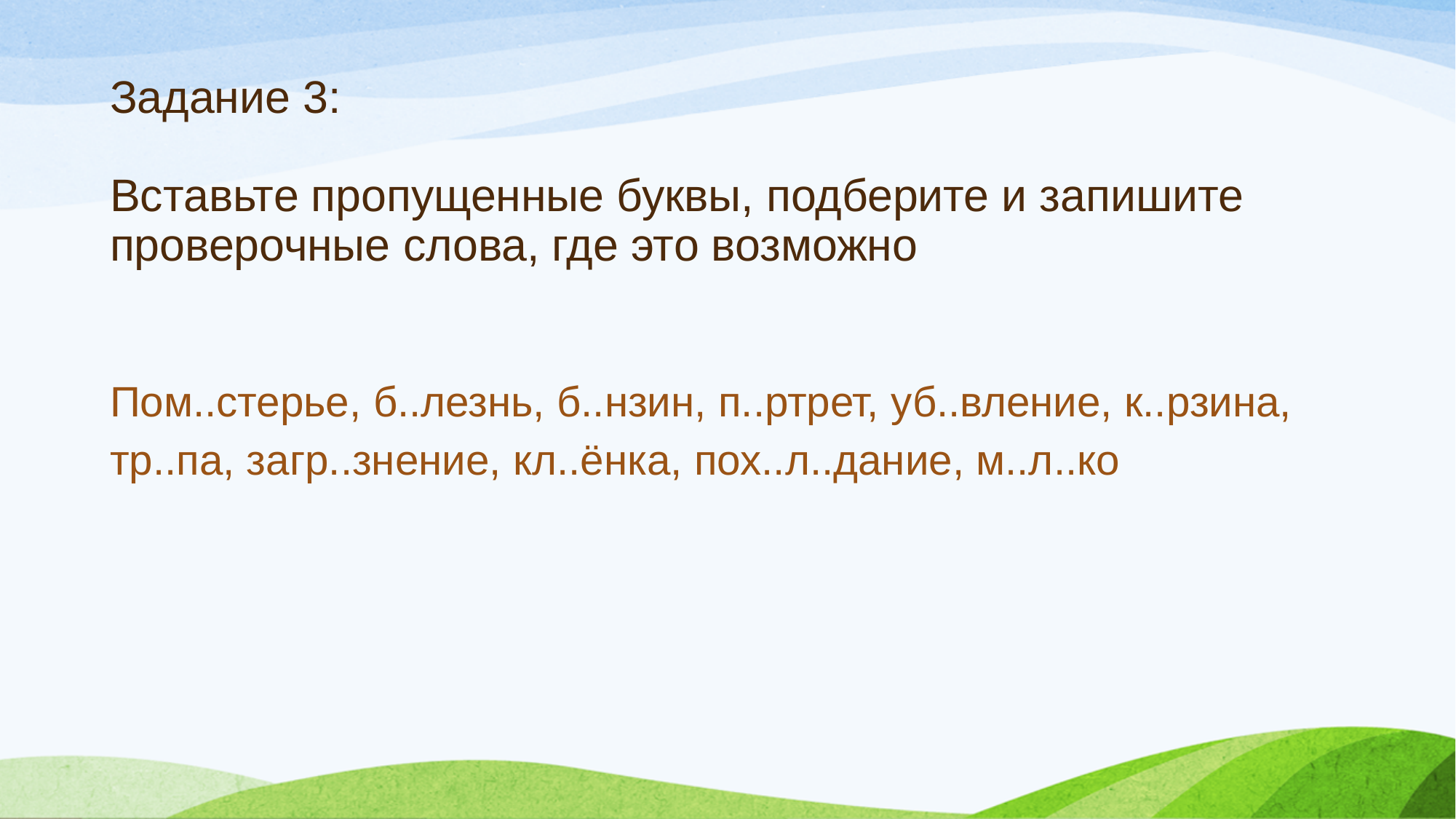

# Задание 3: Вставьте пропущенные буквы, подберите и запишите проверочные слова, где это возможно

Пом..стерье, б..лезнь, б..нзин, п..ртрет, уб..вление, к..рзина, тр..па, загр..знение, кл..ёнка, пох..л..дание, м..л..ко